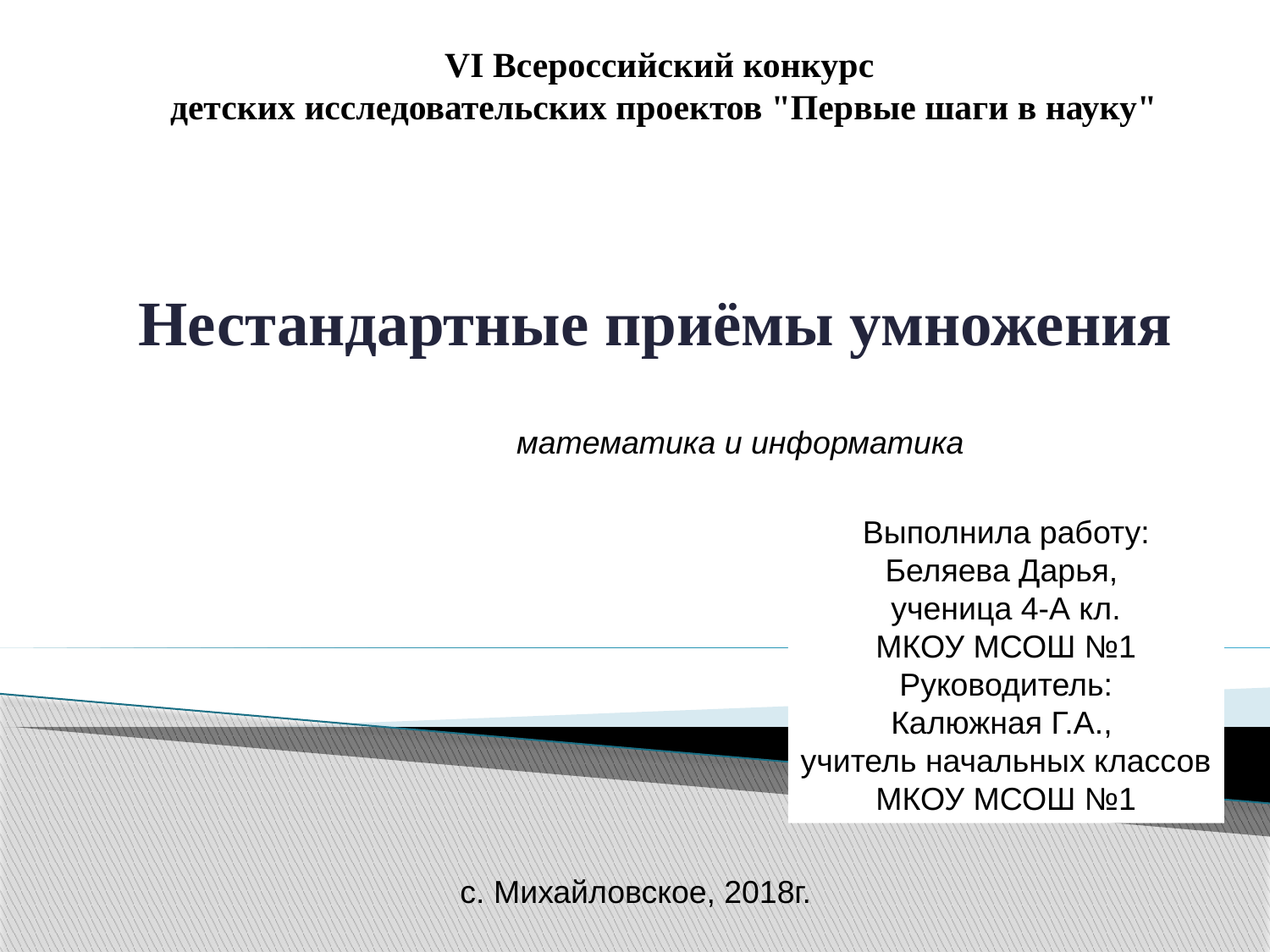

VI Всероссийский конкурс
 детских исследовательских проектов "Первые шаги в науку"
Нестандартные приёмы умножения
математика и информатика
Выполнила работу:
Беляева Дарья,
ученица 4-А кл.
МКОУ МСОШ №1
Руководитель:
Калюжная Г.А.,
учитель начальных классов
МКОУ МСОШ №1
с. Михайловское, 2018г.